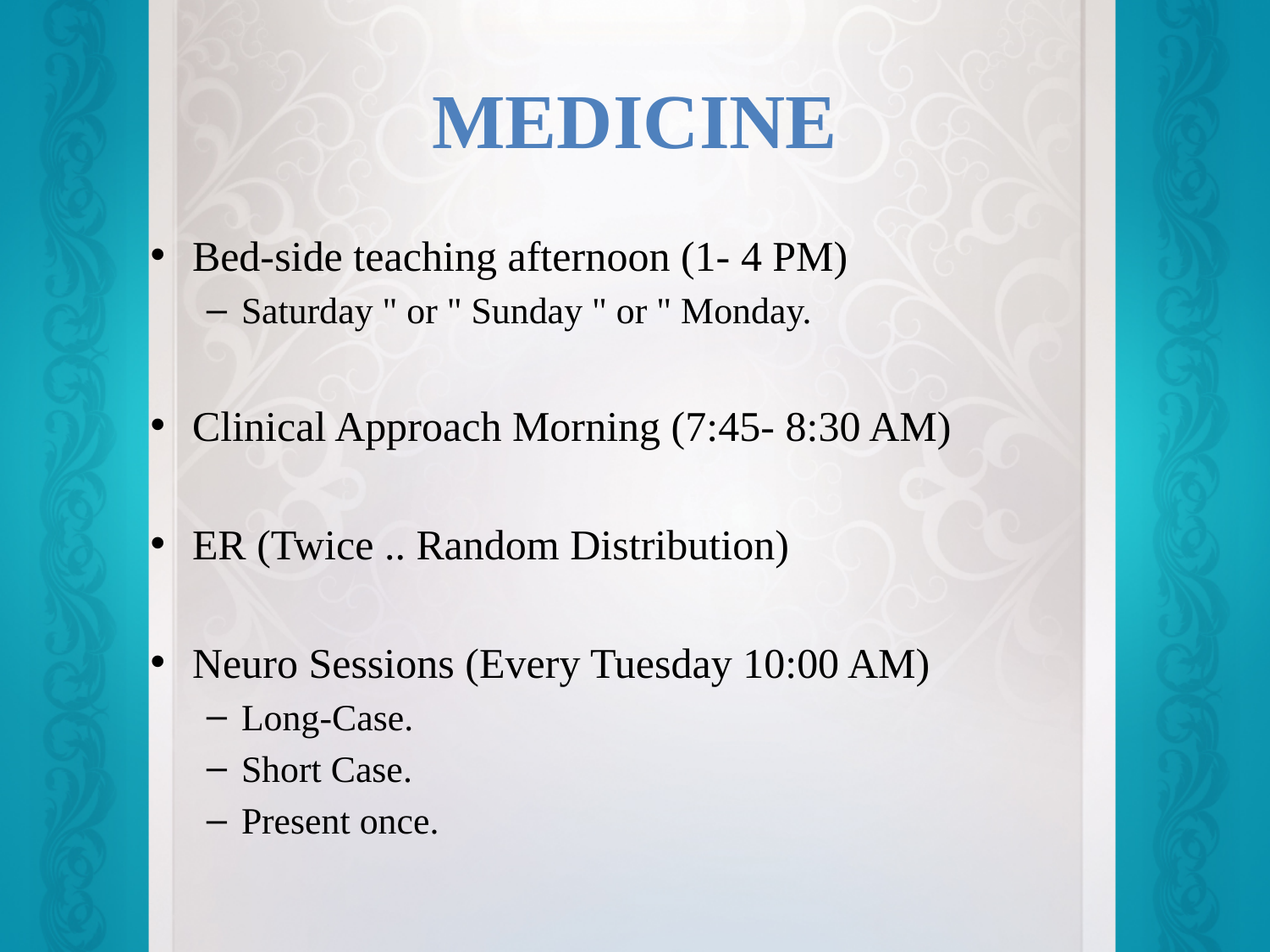

# Medicine
Bed-side teaching afternoon (1- 4 PM)
Saturday " or " Sunday " or " Monday.

Clinical Approach Morning (7:45- 8:30 AM)

ER (Twice .. Random Distribution)

Neuro Sessions (Every Tuesday 10:00 AM)
Long-Case.
Short Case.
Present once.